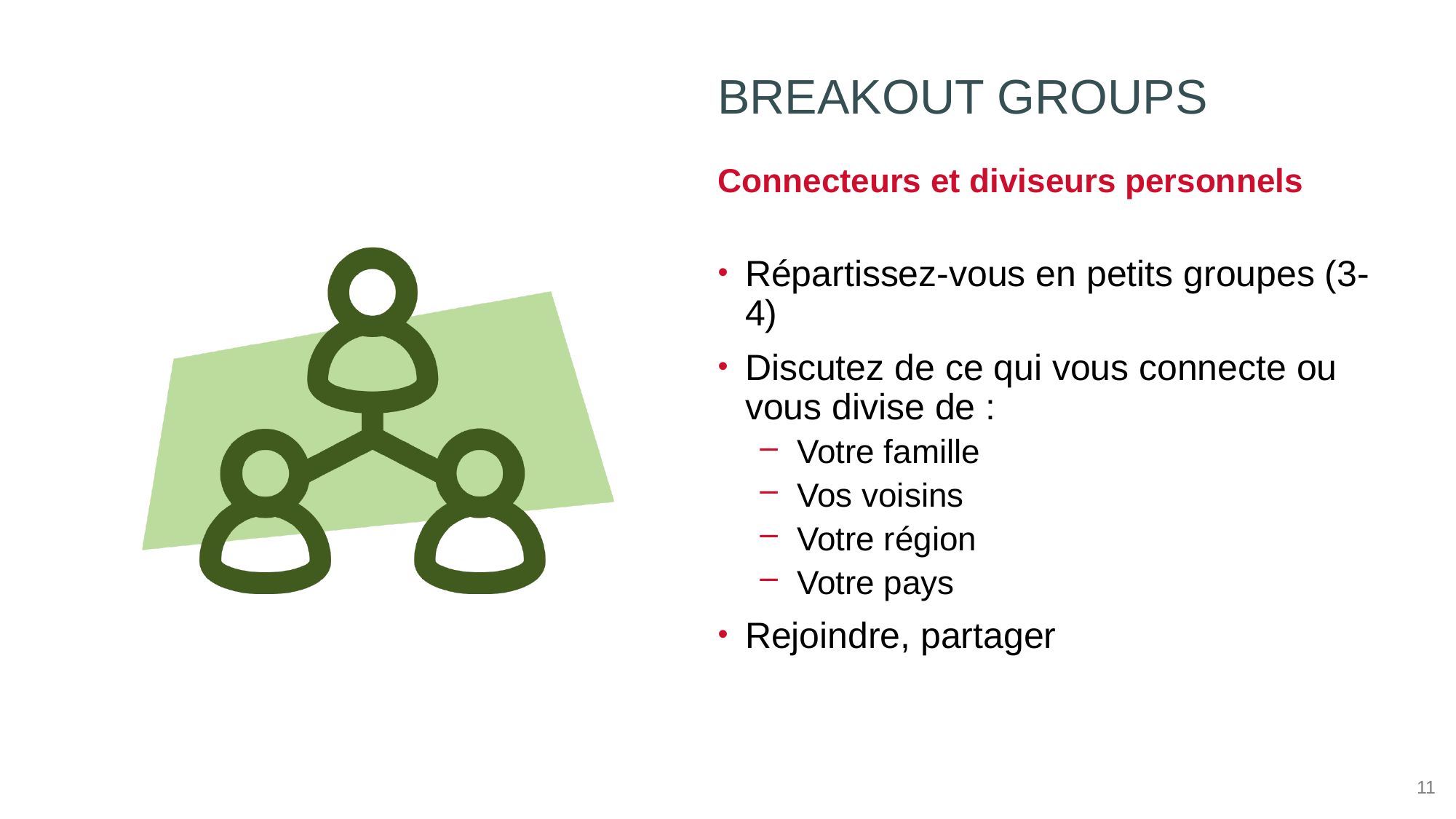

Connecteurs et diviseurs personnels
Répartissez-vous en petits groupes (3-4)
Discutez de ce qui vous connecte ou vous divise de :
Votre famille
Vos voisins
Votre région
Votre pays
Rejoindre, partager
11